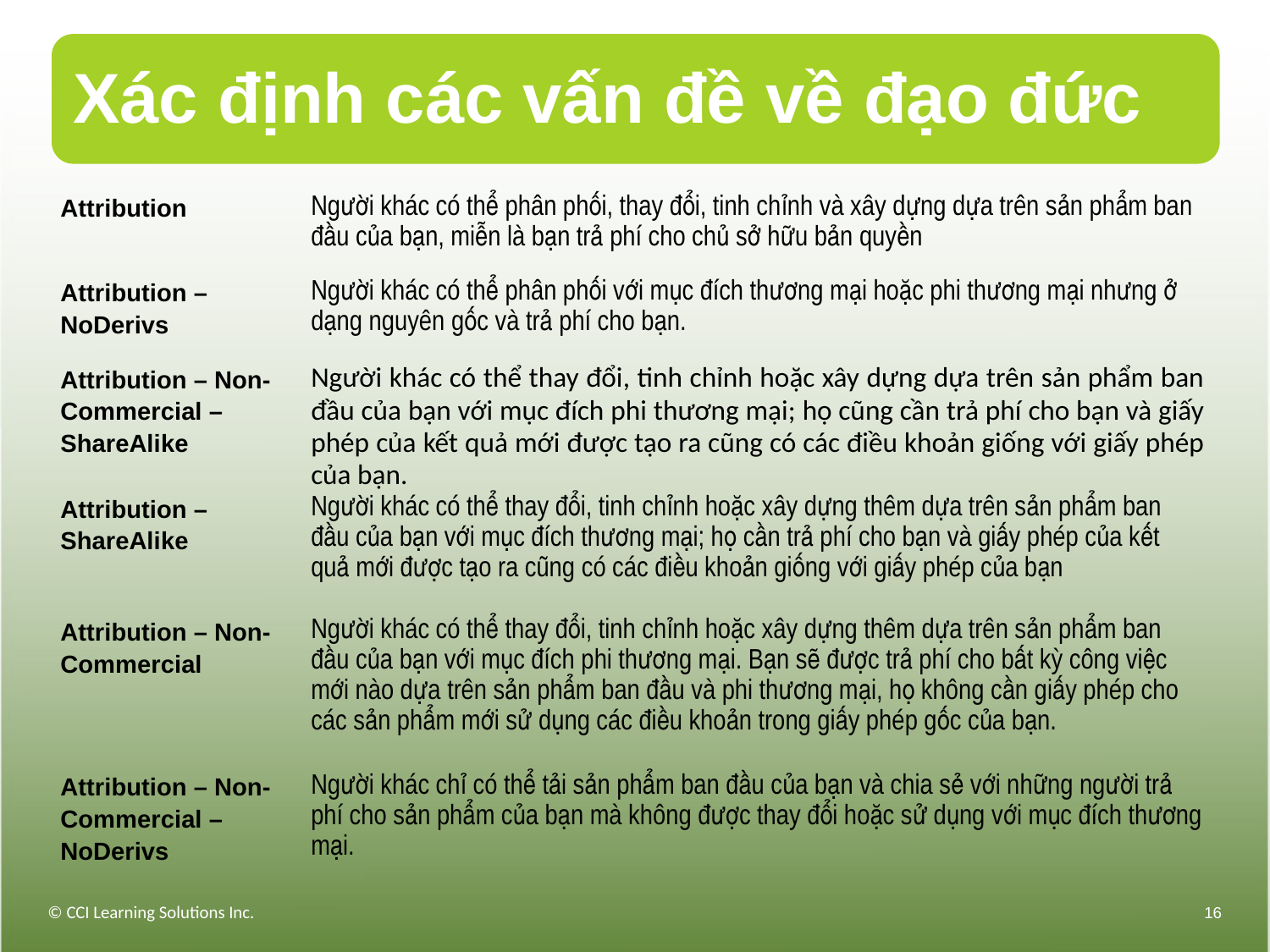

# Xác định các vấn đề về đạo đức
| Attribution | Người khác có thể phân phối, thay đổi, tinh chỉnh và xây dựng dựa trên sản phẩm ban đầu của bạn, miễn là bạn trả phí cho chủ sở hữu bản quyền |
| --- | --- |
| Attribution – NoDerivs | Người khác có thể phân phối với mục đích thương mại hoặc phi thương mại nhưng ở dạng nguyên gốc và trả phí cho bạn. |
| Attribution – Non-Commercial – ShareAlike | Người khác có thể thay đổi, tinh chỉnh hoặc xây dựng dựa trên sản phẩm ban đầu của bạn với mục đích phi thương mại; họ cũng cần trả phí cho bạn và giấy phép của kết quả mới được tạo ra cũng có các điều khoản giống với giấy phép của bạn. |
| Attribution – ShareAlike | Người khác có thể thay đổi, tinh chỉnh hoặc xây dựng thêm dựa trên sản phẩm ban đầu của bạn với mục đích thương mại; họ cần trả phí cho bạn và giấy phép của kết quả mới được tạo ra cũng có các điều khoản giống với giấy phép của bạn |
| Attribution – Non-Commercial | Người khác có thể thay đổi, tinh chỉnh hoặc xây dựng thêm dựa trên sản phẩm ban đầu của bạn với mục đích phi thương mại. Bạn sẽ được trả phí cho bất kỳ công việc mới nào dựa trên sản phẩm ban đầu và phi thương mại, họ không cần giấy phép cho các sản phẩm mới sử dụng các điều khoản trong giấy phép gốc của bạn. |
| Attribution – Non-Commercial – NoDerivs | Người khác chỉ có thể tải sản phẩm ban đầu của bạn và chia sẻ với những người trả phí cho sản phẩm của bạn mà không được thay đổi hoặc sử dụng với mục đích thương mại. |
© CCI Learning Solutions Inc.
16